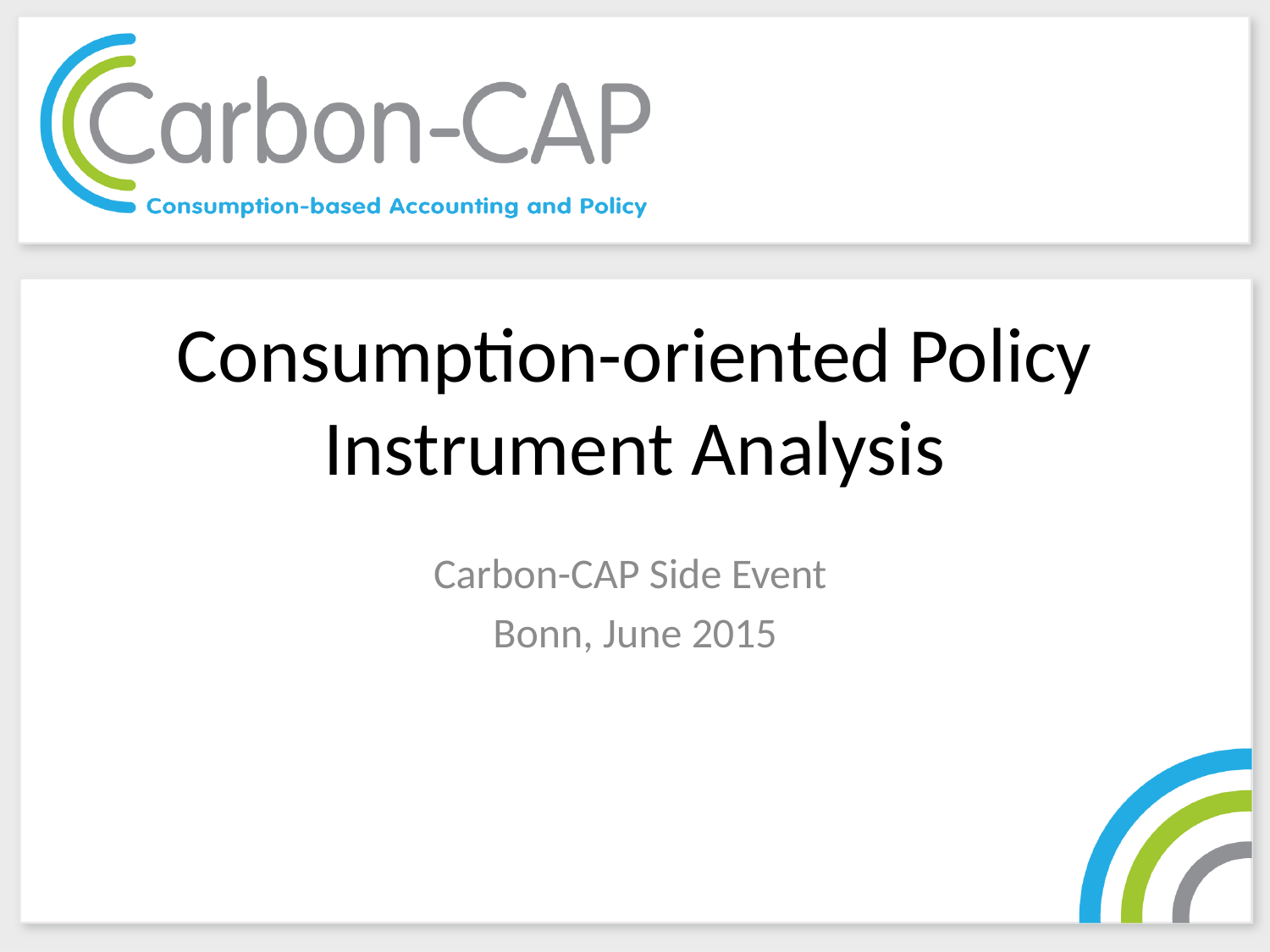

# Consumption-oriented Policy Instrument Analysis
Carbon-CAP Side Event
Bonn, June 2015